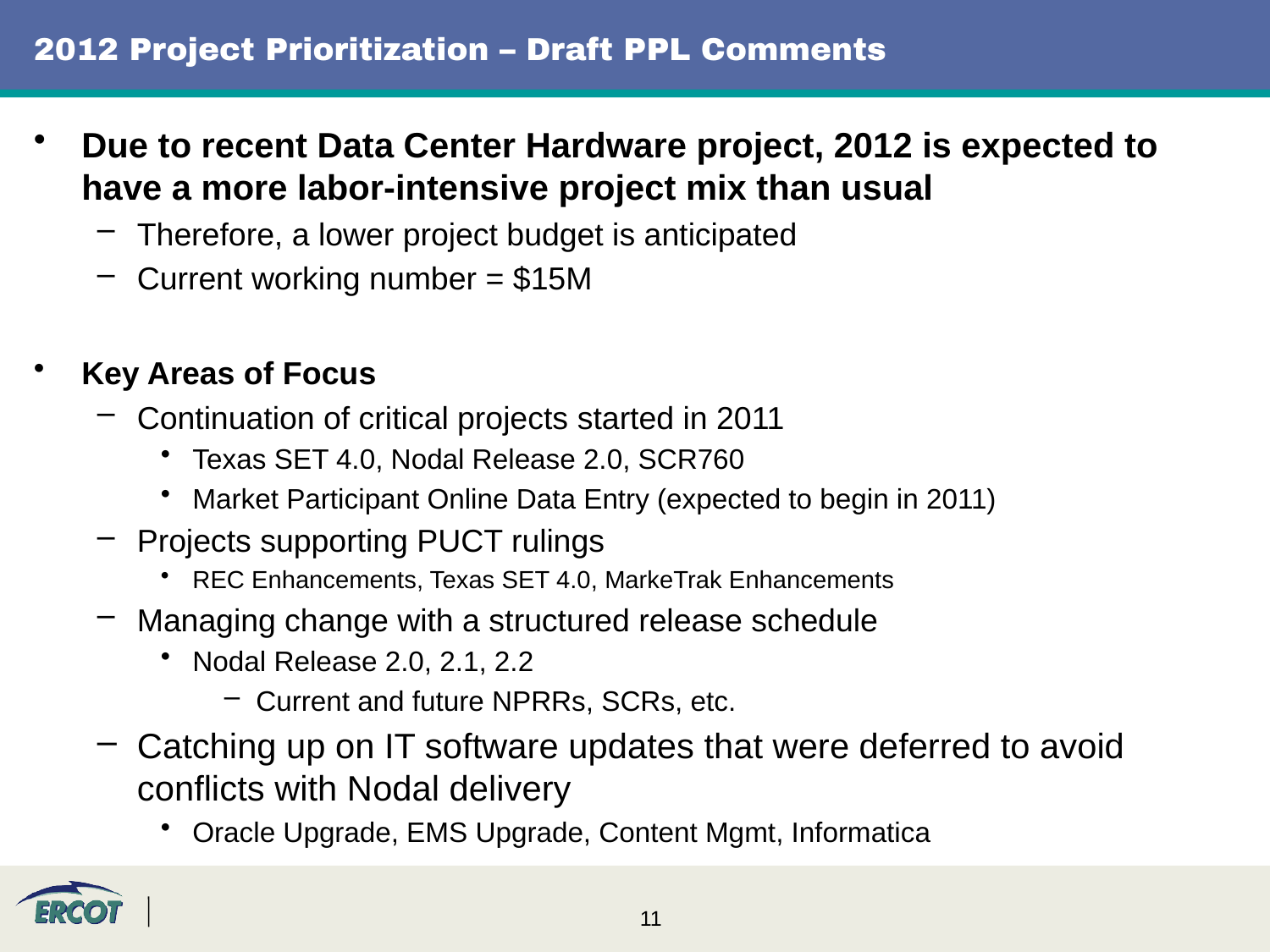

# 2012 Project Prioritization – Draft PPL Comments
Due to recent Data Center Hardware project, 2012 is expected to have a more labor-intensive project mix than usual
Therefore, a lower project budget is anticipated
Current working number = $15M

Key Areas of Focus
Continuation of critical projects started in 2011
Texas SET 4.0, Nodal Release 2.0, SCR760
Market Participant Online Data Entry (expected to begin in 2011)
Projects supporting PUCT rulings
REC Enhancements, Texas SET 4.0, MarkeTrak Enhancements
Managing change with a structured release schedule
Nodal Release 2.0, 2.1, 2.2
Current and future NPRRs, SCRs, etc.
Catching up on IT software updates that were deferred to avoid conflicts with Nodal delivery
Oracle Upgrade, EMS Upgrade, Content Mgmt, Informatica